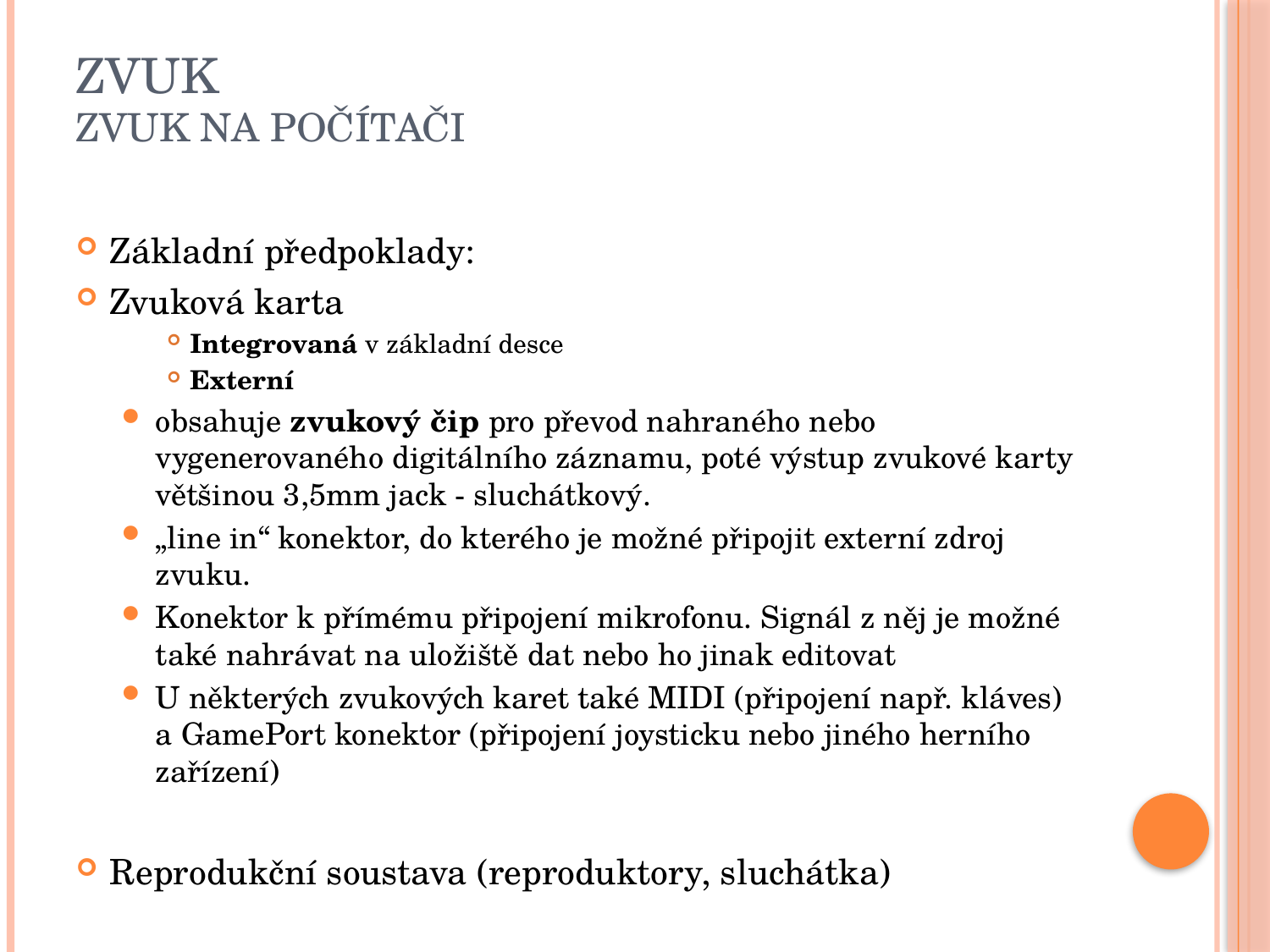

# ZVUK Zvuk na počítači
Základní předpoklady:
Zvuková karta
Integrovaná v základní desce
Externí
obsahuje zvukový čip pro převod nahraného nebo vygenerovaného digitálního záznamu, poté výstup zvukové karty většinou 3,5mm jack - sluchátkový.
„line in“ konektor, do kterého je možné připojit externí zdroj zvuku.
Konektor k přímému připojení mikrofonu. Signál z něj je možné také nahrávat na uložiště dat nebo ho jinak editovat
U některých zvukových karet také MIDI (připojení např. kláves) a GamePort konektor (připojení joysticku nebo jiného herního zařízení)

Reprodukční soustava (reproduktory, sluchátka)